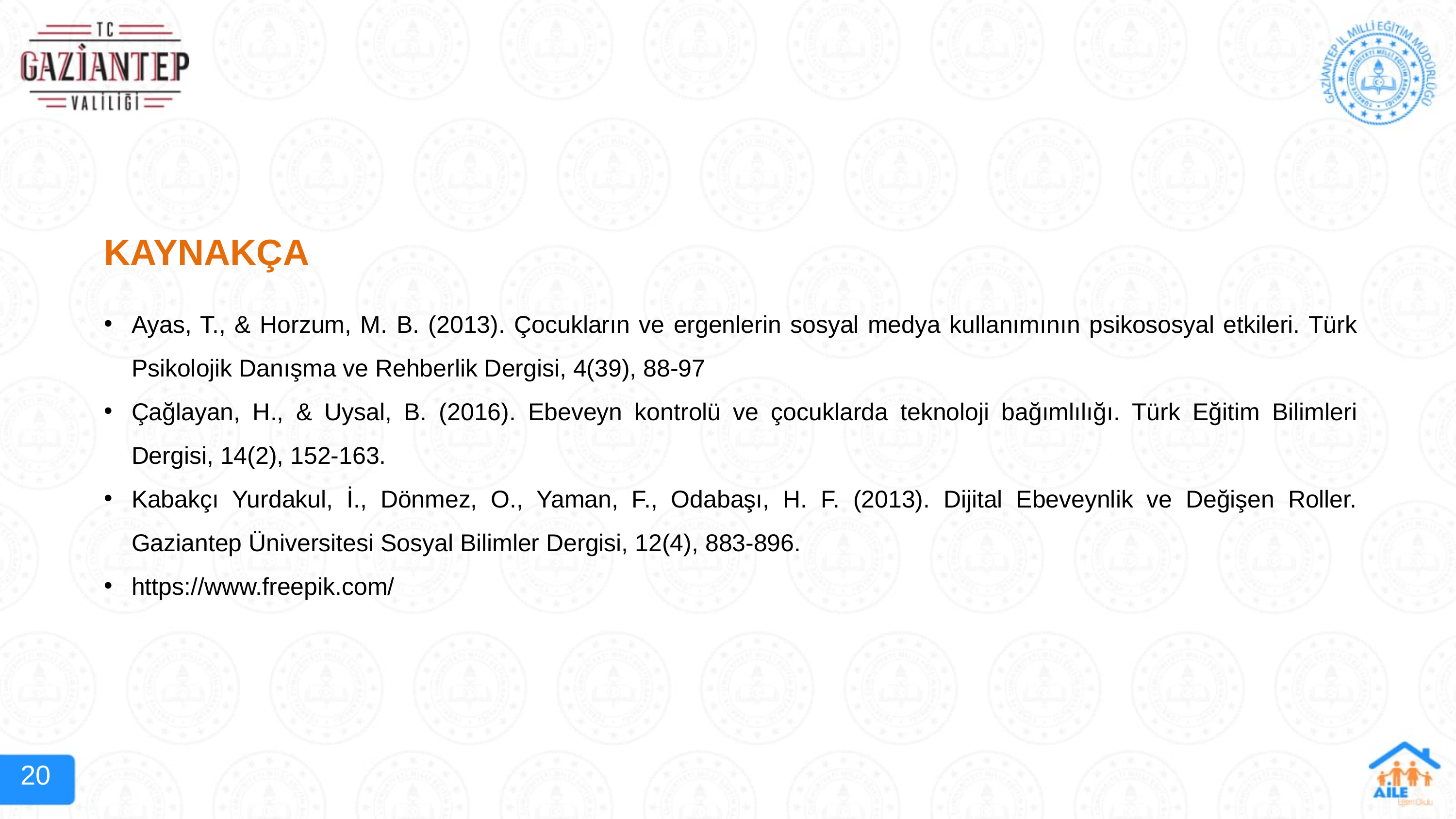

KAYNAKÇA
Ayas, T., & Horzum, M. B. (2013). Çocukların ve ergenlerin sosyal medya kullanımının psikososyal etkileri. Türk Psikolojik Danışma ve Rehberlik Dergisi, 4(39), 88-97
Çağlayan, H., & Uysal, B. (2016). Ebeveyn kontrolü ve çocuklarda teknoloji bağımlılığı. Türk Eğitim Bilimleri Dergisi, 14(2), 152-163.
Kabakçı Yurdakul, İ., Dönmez, O., Yaman, F., Odabaşı, H. F. (2013). Dijital Ebeveynlik ve Değişen Roller. Gaziantep Üniversitesi Sosyal Bilimler Dergisi, 12(4), 883-896.
https://www.freepik.com/
20